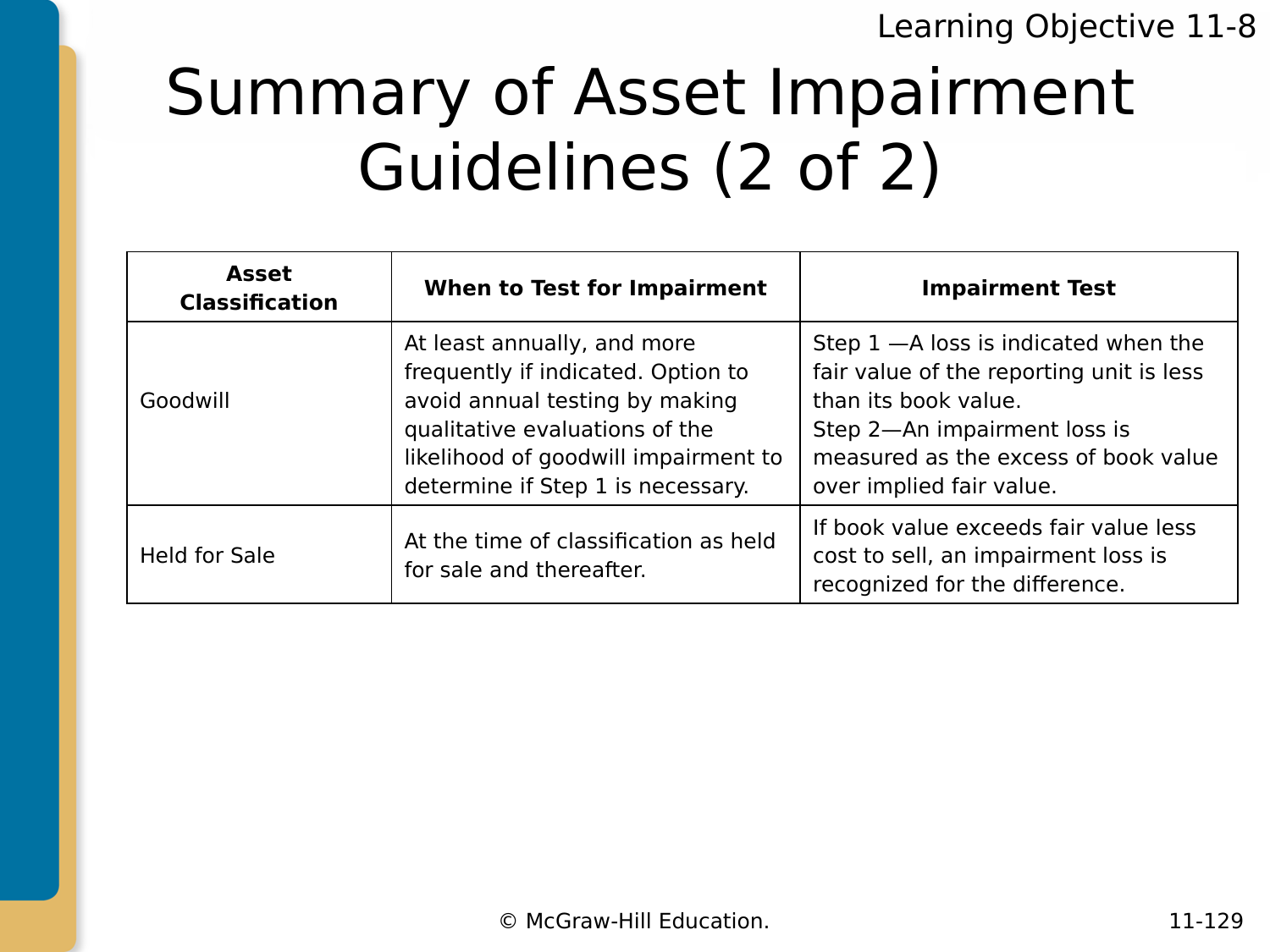

Learning Objective 11-8
# Summary of Asset Impairment Guidelines (2 of 2)
| Asset Classification | When to Test for Impairment | Impairment Test |
| --- | --- | --- |
| Goodwill | At least annually, and more frequently if indicated. Option to avoid annual testing by making qualitative evaluations of the likelihood of goodwill impairment to determine if Step 1 is necessary. | Step 1 —A loss is indicated when the fair value of the reporting unit is less than its book value. Step 2—An impairment loss is measured as the excess of book value over implied fair value. |
| Held for Sale | At the time of classification as held for sale and thereafter. | If book value exceeds fair value less cost to sell, an impairment loss is recognized for the difference. |